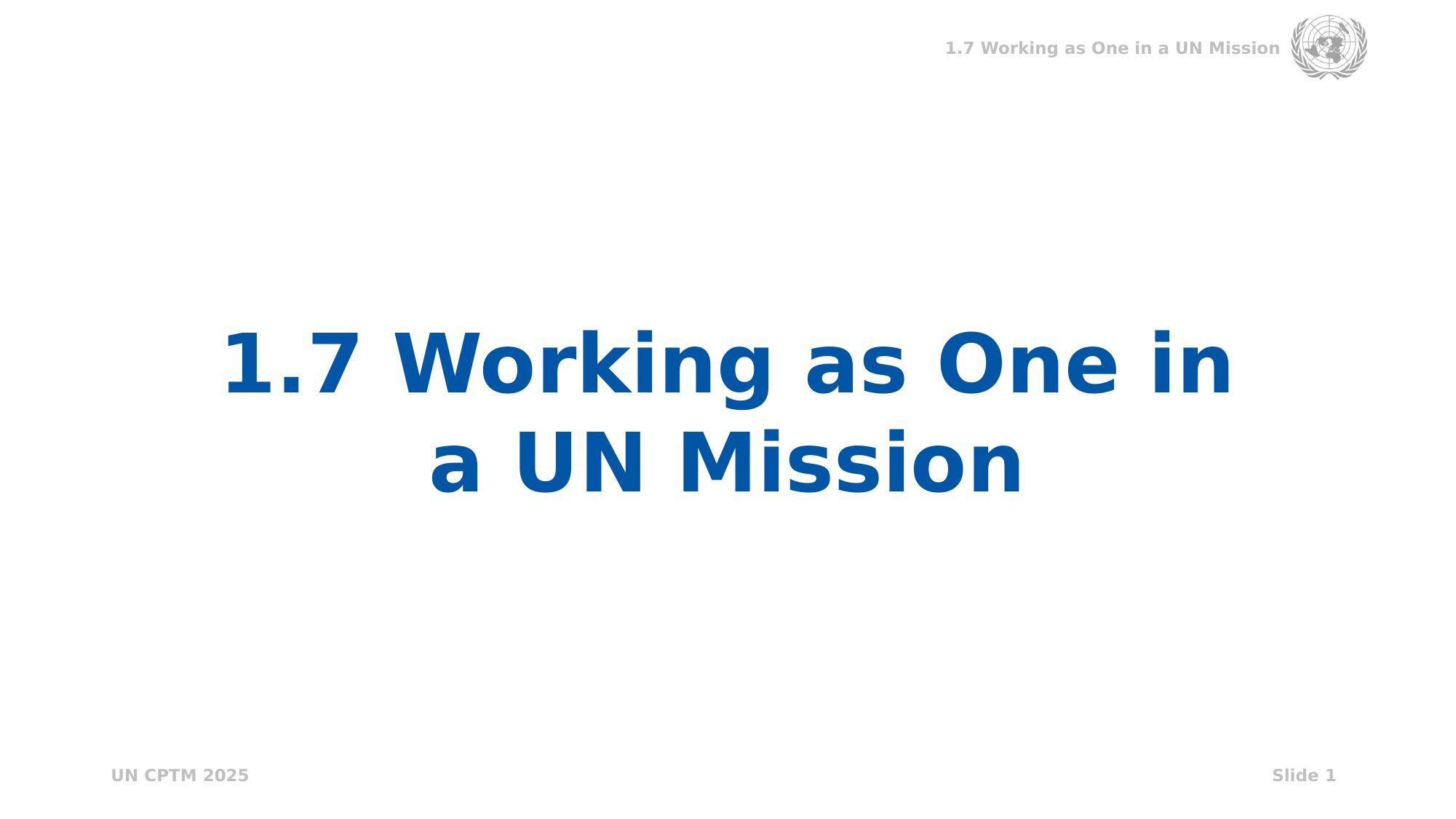

1.7 Working as One in a UN Mission